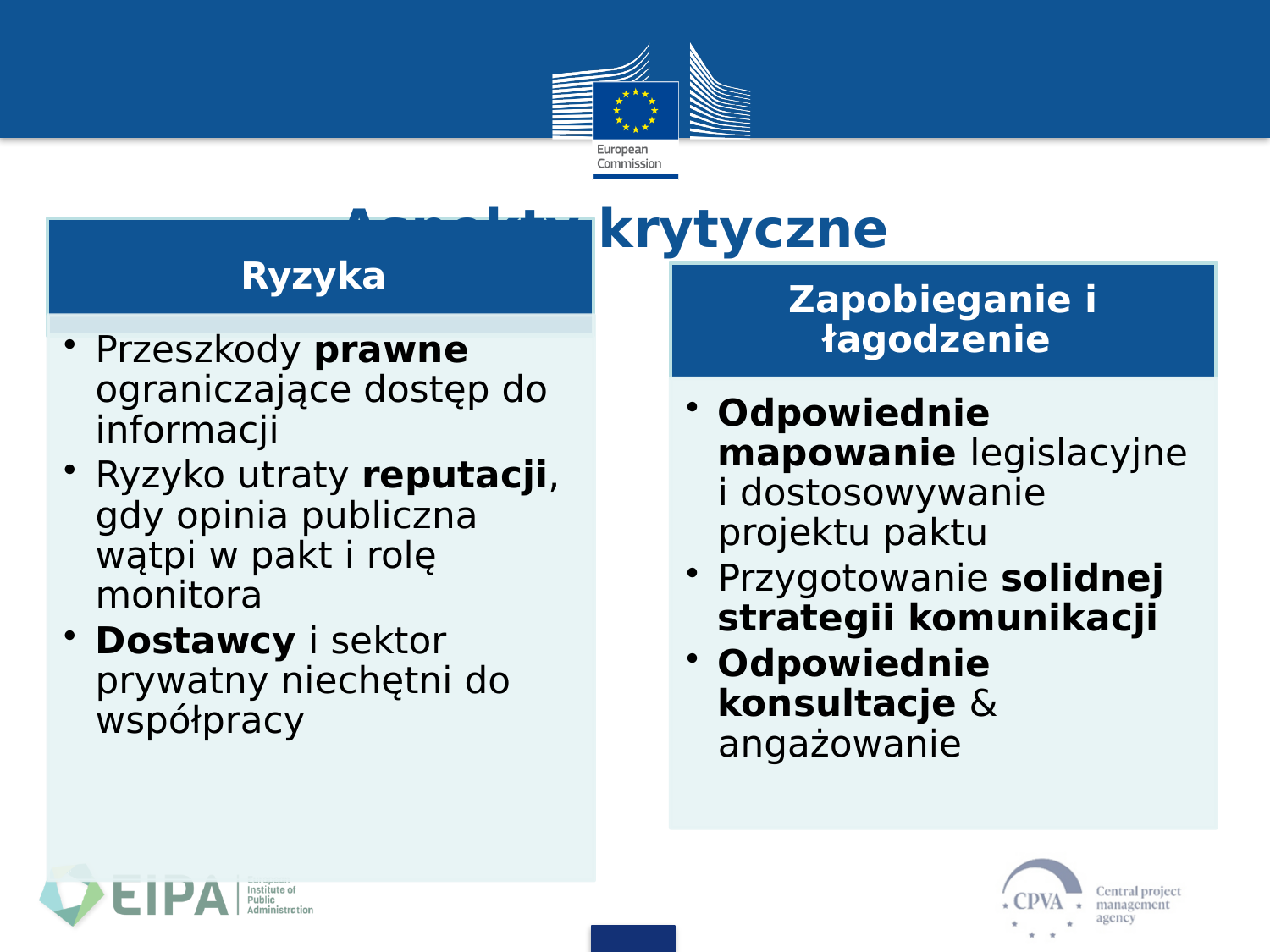

# Aspekty krytyczne
Ryzyka
Przeszkody prawne ograniczające dostęp do informacji
Ryzyko utraty reputacji, gdy opinia publiczna wątpi w pakt i rolę monitora
Dostawcy i sektor prywatny niechętni do współpracy
Zapobieganie i łagodzenie
Odpowiednie mapowanie legislacyjne i dostosowywanie projektu paktu
Przygotowanie solidnej strategii komunikacji
Odpowiednie konsultacje & angażowanie